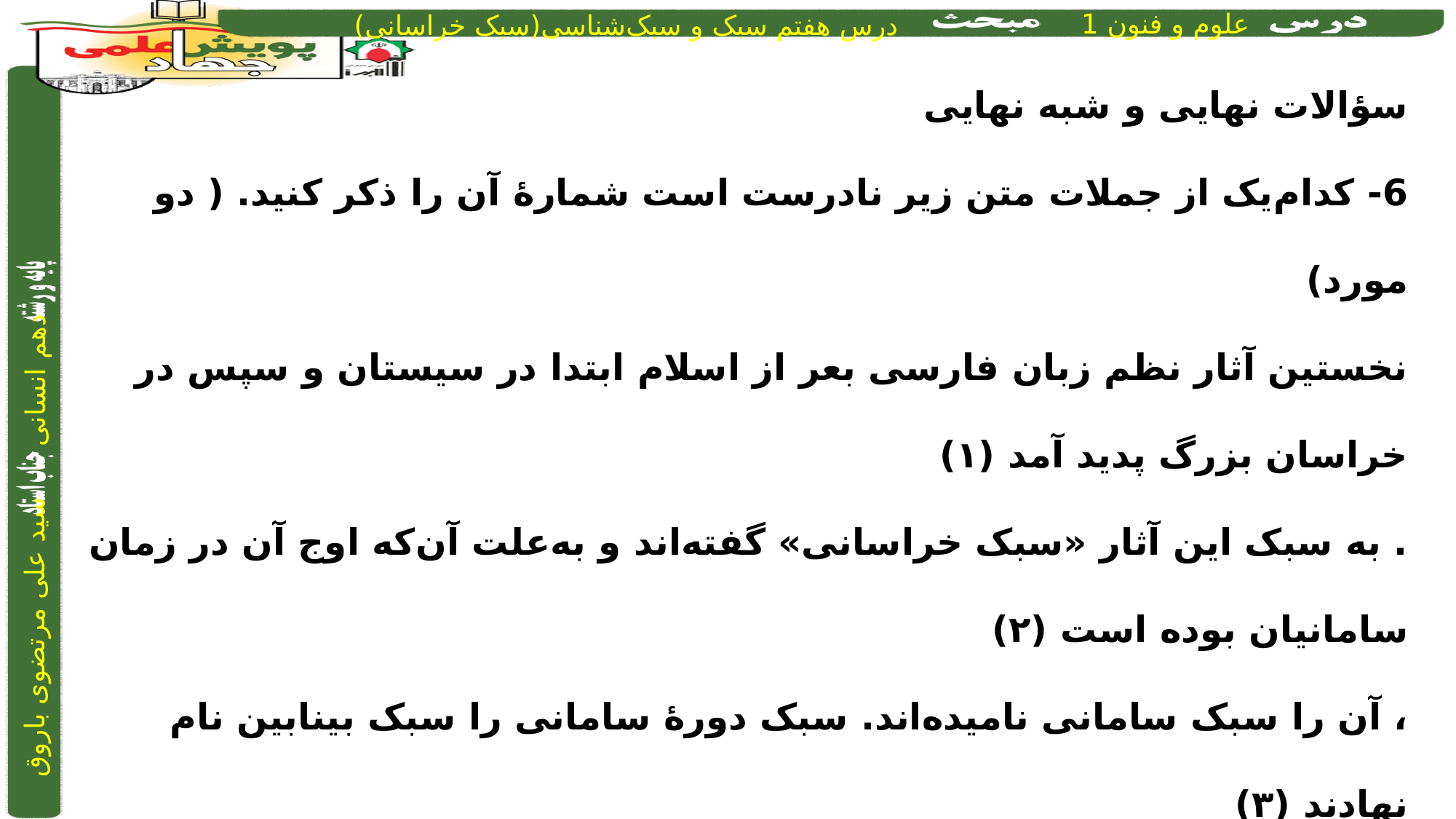

سؤالات نهایی و شبه نهایی
6- کدام‌یک از جملات متن زیر نادرست است شمارۀ آن را ذکر کنید. ( دو مورد)
نخستین آثار نظم زبان فارسی بعر از اسلام ابتدا در سیستان و سپس در خراسان بزرگ پدید آمد (۱)
. به سبک این آثار «سبک خراسانی» گفته‌اند و به‌علت آن‌‌که اوج آن در زمان سامانیان بوده است (۲)
، آن را سبک سامانی نامیده‌اند. سبک دورۀ سامانی را سبک بینابین نام نهادند (۳)
. زیرا ویژگی‌های سبک خراسانی در آن به چشم می‌خورد (۴)

پاسخ: 3و4